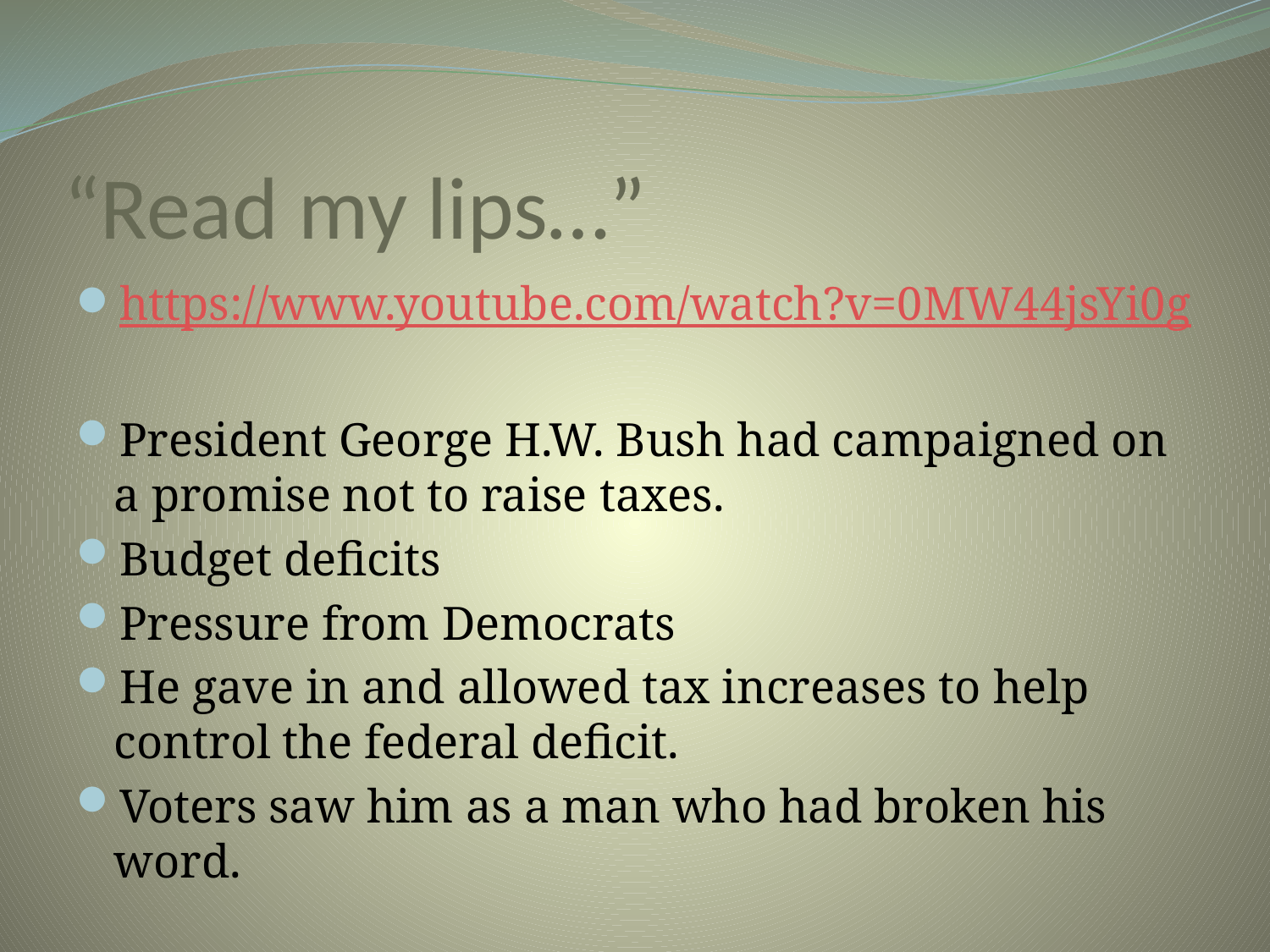

# “Read my lips…”
https://www.youtube.com/watch?v=0MW44jsYi0g

President George H.W. Bush had campaigned on a promise not to raise taxes.
Budget deficits
Pressure from Democrats
He gave in and allowed tax increases to help control the federal deficit.
Voters saw him as a man who had broken his word.